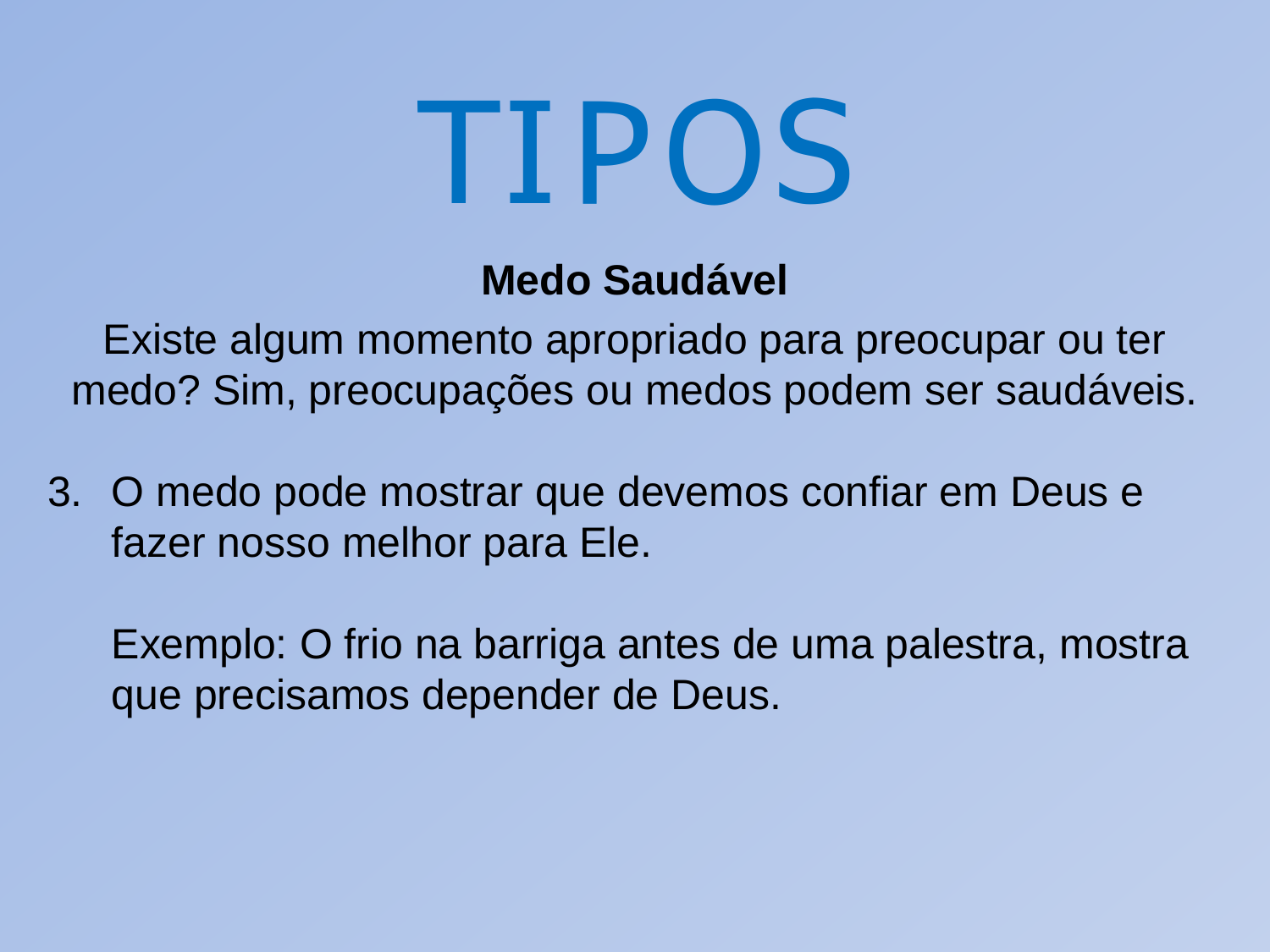

TIPOS

Medo Saudável
Existe algum momento apropriado para preocupar ou ter medo? Sim, preocupações ou medos podem ser saudáveis.

O medo pode mostrar que devemos confiar em Deus e fazer nosso melhor para Ele.

	Exemplo: O frio na barriga antes de uma palestra, mostra que precisamos depender de Deus.